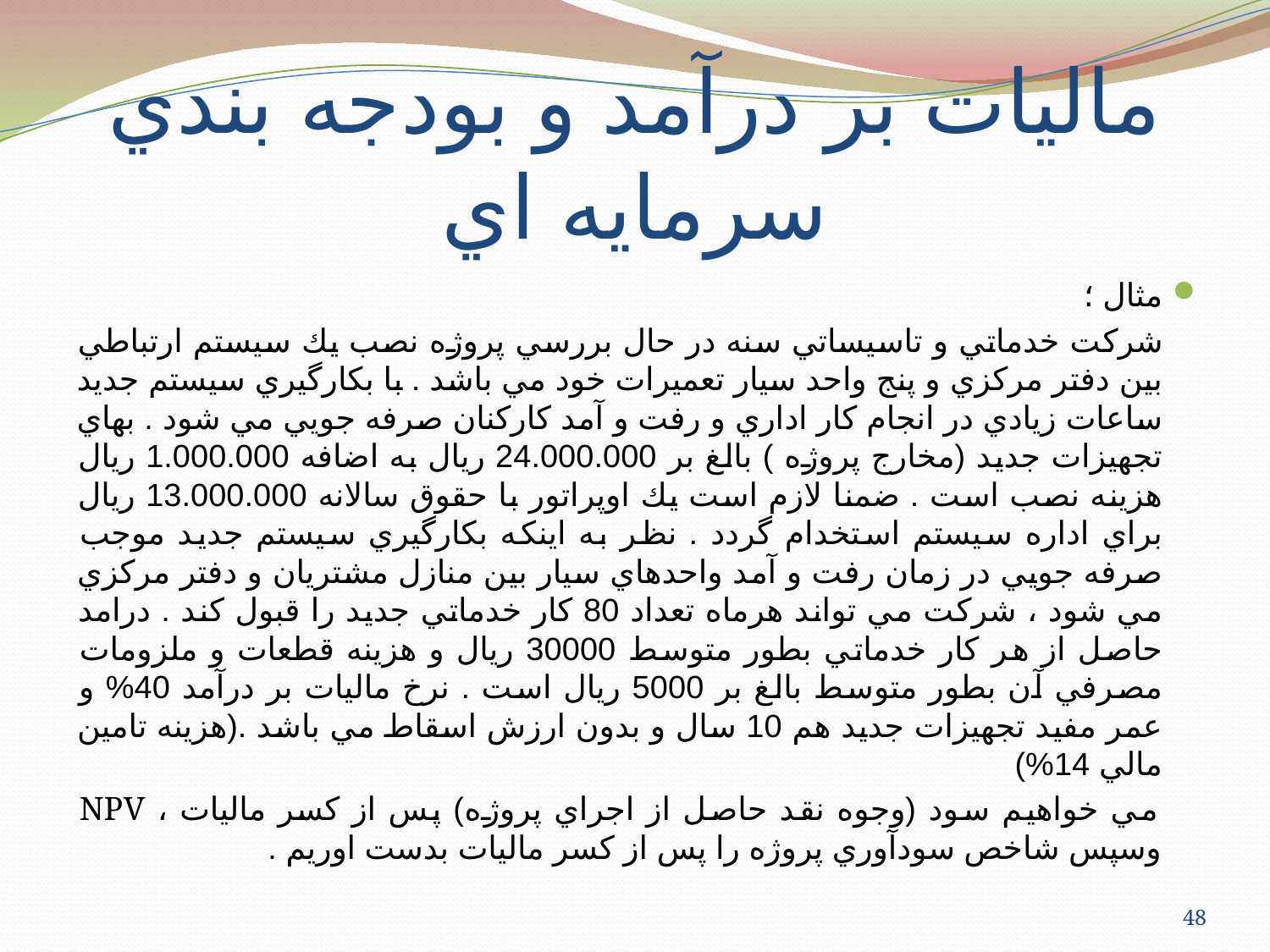

# ماليات بر درآمد و بودجه بندي سرمايه اي
مثال ؛
   شركت خدماتي و تاسيساتي سنه در حال بررسي پروژه نصب يك سيستم ارتباطي بين دفتر مركزي و پنج واحد سيار تعميرات خود مي باشد . با بكارگيري سيستم جديد ساعات زيادي در انجام كار اداري و رفت و آمد كاركنان صرفه جويي مي شود . بهاي تجهيزات جديد (مخارج پروژه ) بالغ بر 24.000.000 ريال به اضافه 1.000.000 ريال هزينه نصب است . ضمنا لازم است يك اوپراتور با حقوق سالانه 13.000.000 ريال براي اداره سيستم استخدام گردد . نظر به اينكه بكارگيري سيستم جديد موجب صرفه جويي در زمان رفت و آمد واحدهاي سيار بين منازل مشتريان و دفتر مركزي مي شود ، شركت مي تواند هرماه تعداد 80 كار خدماتي جديد را قبول كند . درامد حاصل از هر كار خدماتي بطور متوسط 30000 ريال و هزينه قطعات و ملزومات مصرفي آن بطور متوسط بالغ بر 5000 ريال است . نرخ ماليات بر درآمد 40% و عمر مفيد تجهيزات جديد هم 10 سال و بدون ارزش اسقاط مي باشد .(هزينه تامين مالي 14%)
   مي خواهيم سود (وجوه نقد حاصل از اجراي پروژه) پس از كسر ماليات ، NPV وسپس شاخص سودآوري پروژه را پس از كسر ماليات بدست اوريم .
48